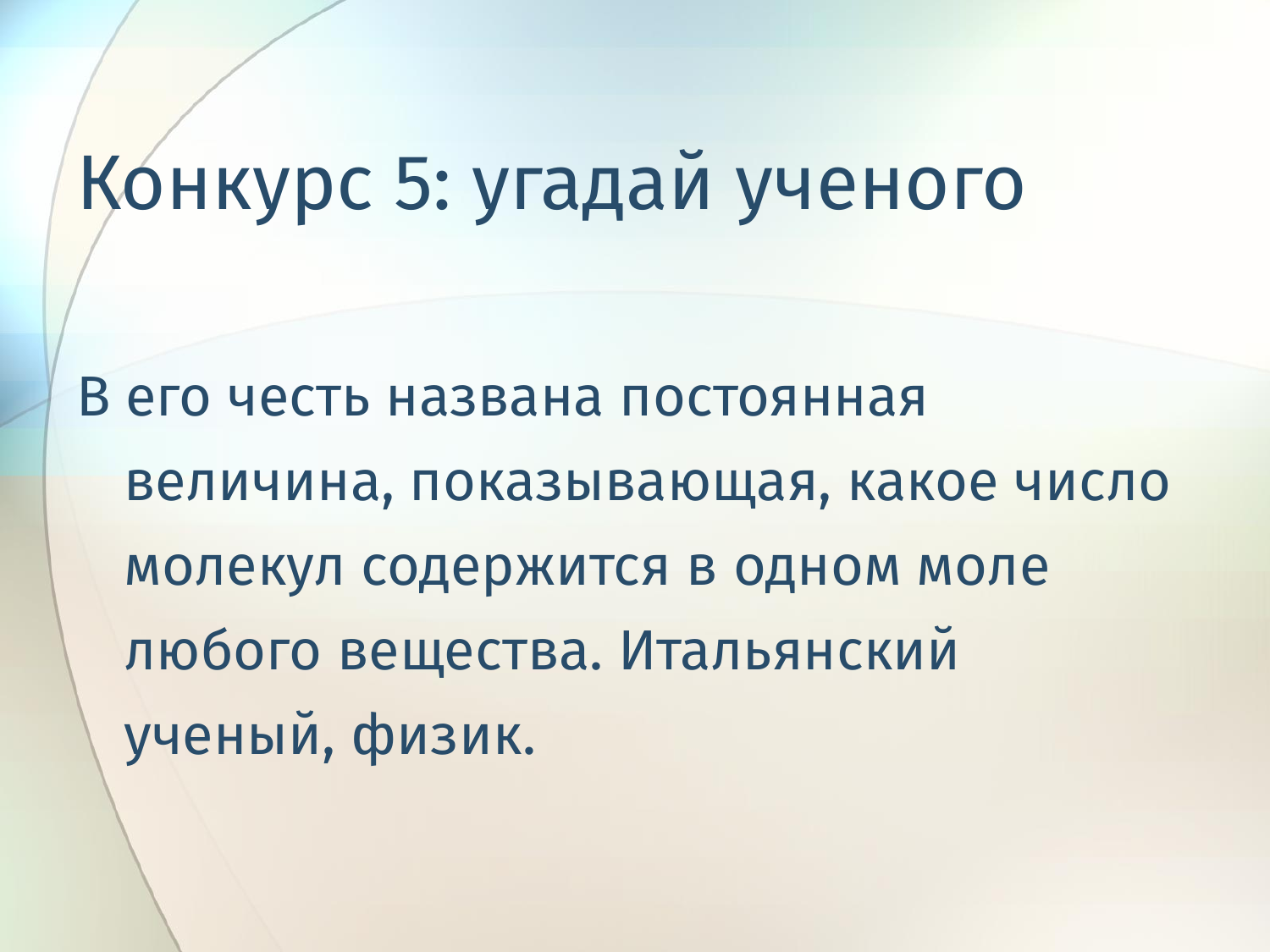

# Конкурс 5: угадай ученого
В его честь названа постоянная величина, показывающая, какое число молекул содержится в одном моле любого вещества. Итальянский ученый, физик.